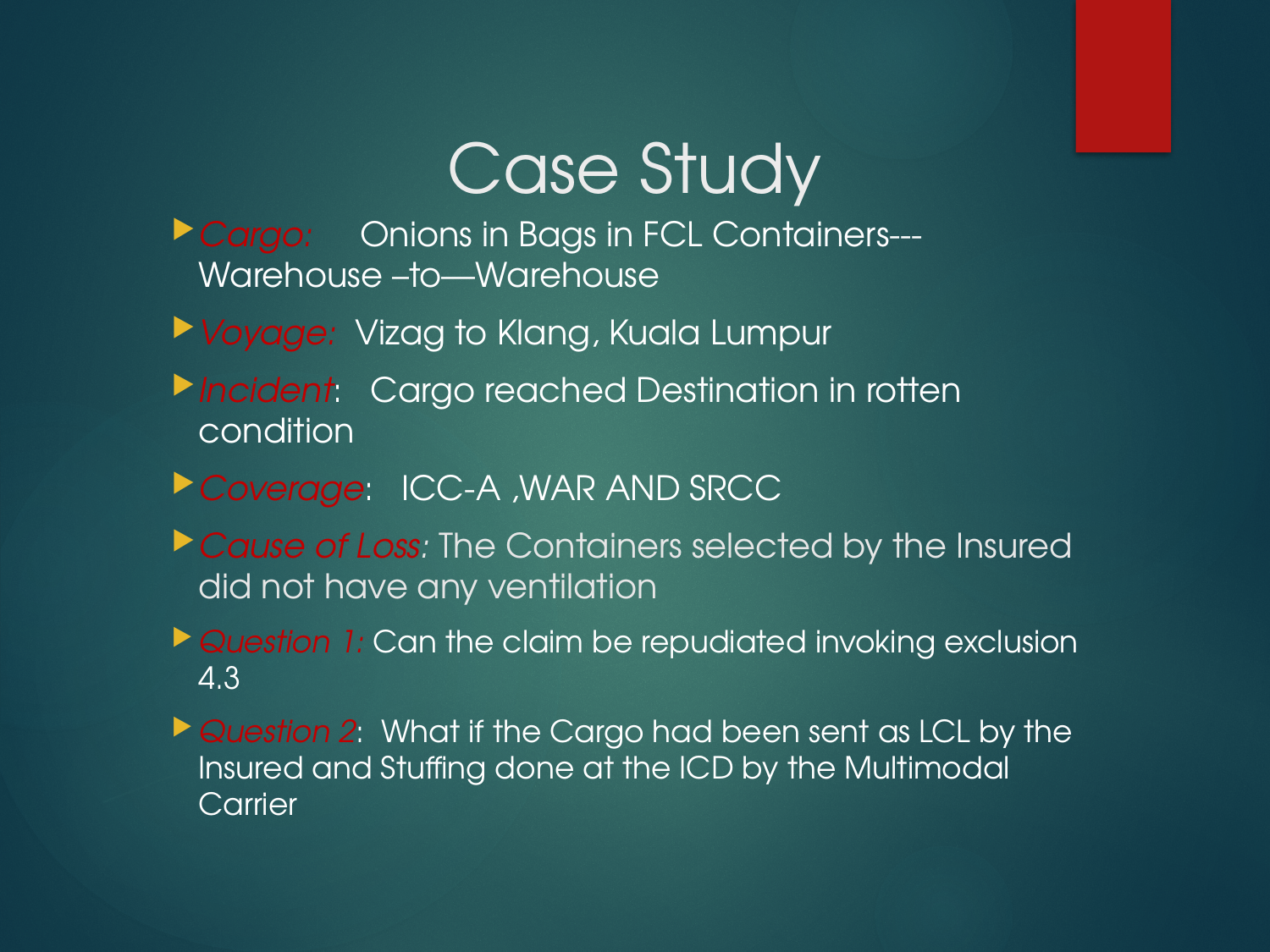

# Case Study
Cargo:     Onions in Bags in FCL Containers---Warehouse –to—Warehouse
Voyage:  Vizag to Klang, Kuala Lumpur
Incident:   Cargo reached Destination in rotten condition
Coverage:   ICC-A ,WAR AND SRCC
Cause of Loss: The Containers selected by the Insured did not have any ventilation
Question 1: Can the claim be repudiated invoking exclusion 4.3
Question 2:  What if the Cargo had been sent as LCL by the Insured and Stuffing done at the ICD by the Multimodal Carrier